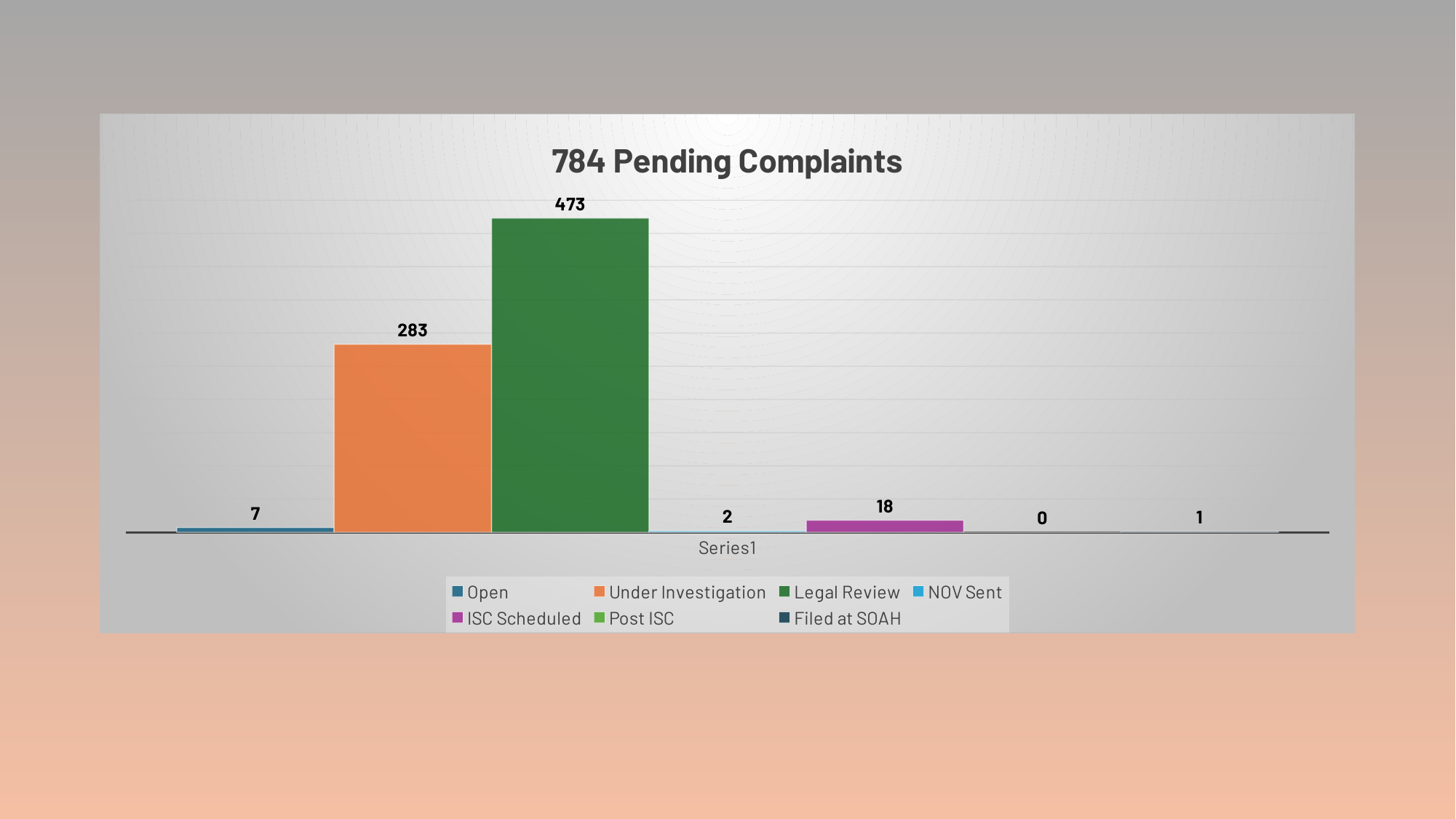

### Chart: 784 Pending Complaints

| Category | Open | Under Investigation | Legal Review | NOV Sent | ISC Scheduled | Post ISC | Filed at SOAH |
|---|---|---|---|---|---|---|---|
|  | 7.0 | 283.0 | 473.0 | 2.0 | 18.0 | 0.0 | 1.0 |